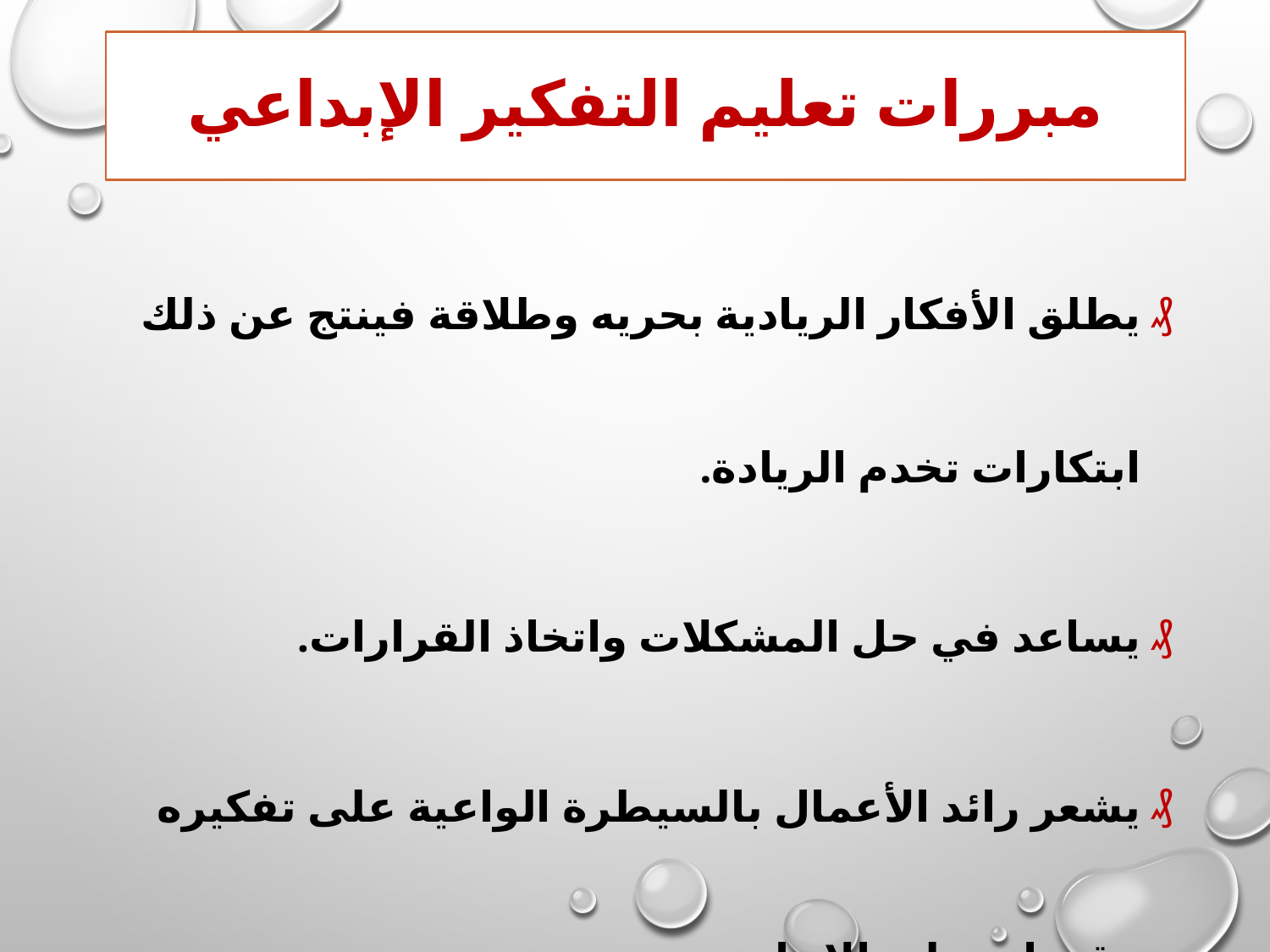

# مبررات تعليم التفكير الإبداعي
يطلق الأفكار الريادية بحريه وطلاقة فينتج عن ذلك ابتكارات تخدم الريادة.
يساعد في حل المشكلات واتخاذ القرارات.
يشعر رائد الأعمال بالسيطرة الواعية على تفكيره وقدراته على الإنتاج.
يساعد على نمو ثقة رائد الأعمال بنفسه أكثر فأكثر.